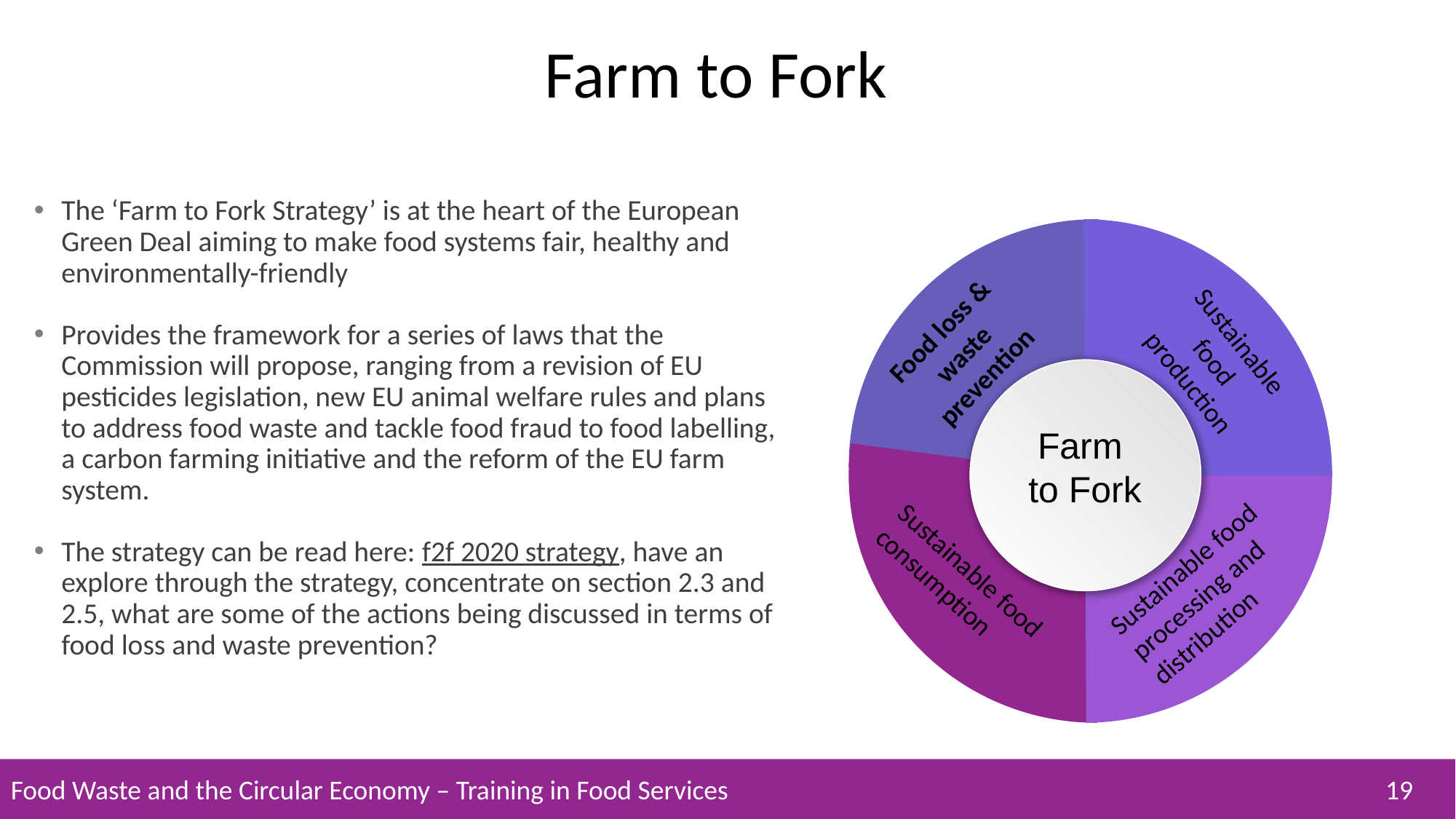

Farm to Fork

The ‘Farm to Fork Strategy’ is at the heart of the European Green Deal aiming to make food systems fair, healthy and environmentally-friendly

Provides the framework for a series of laws that the Commission will propose, ranging from a revision of EU pesticides legislation, new EU animal welfare rules and plans to address food waste and tackle food fraud to food labelling, a carbon farming initiative and the reform of the EU farm system.

The strategy can be read here: f2f 2020 strategy, have an explore through the strategy, concentrate on section 2.3 and 2.5, what are some of the actions being discussed in terms of food loss and waste prevention?

Food loss & waste prevention
Sustainable food production

Farm
to Fork
Sustainable food processing and distribution
Sustainable food consumption